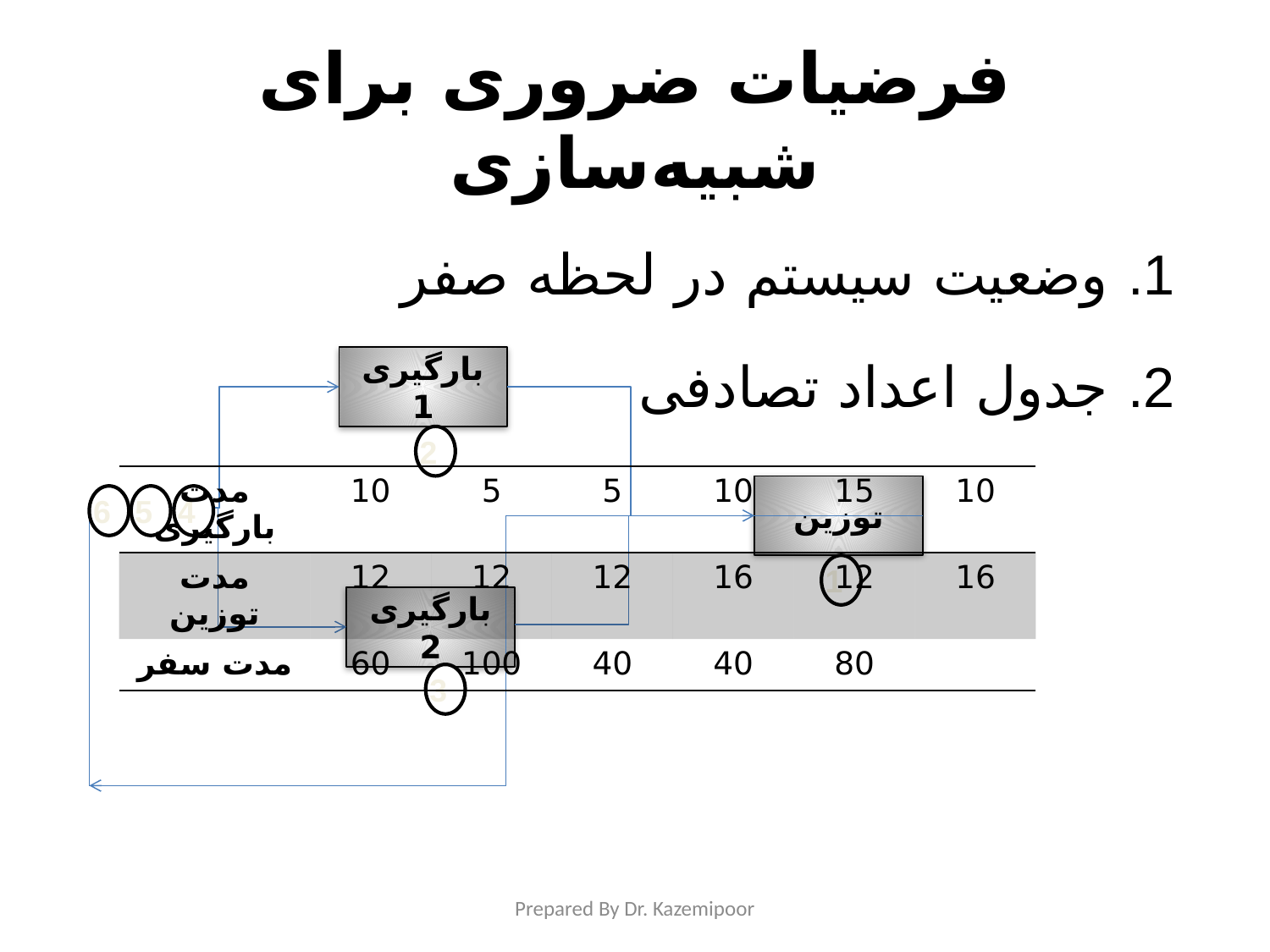

# فرضیات ضروری برای شبیه‌سازی
وضعیت سیستم در لحظه صفر
جدول اعداد تصادفی
بارگیری 1
2
توزین
6
5
4
بارگیری 2
3
1
| مدت بارگیری | 10 | 5 | 5 | 10 | 15 | 10 |
| --- | --- | --- | --- | --- | --- | --- |
| مدت توزین | 12 | 12 | 12 | 16 | 12 | 16 |
| مدت سفر | 60 | 100 | 40 | 40 | 80 |  |
Prepared By Dr. Kazemipoor